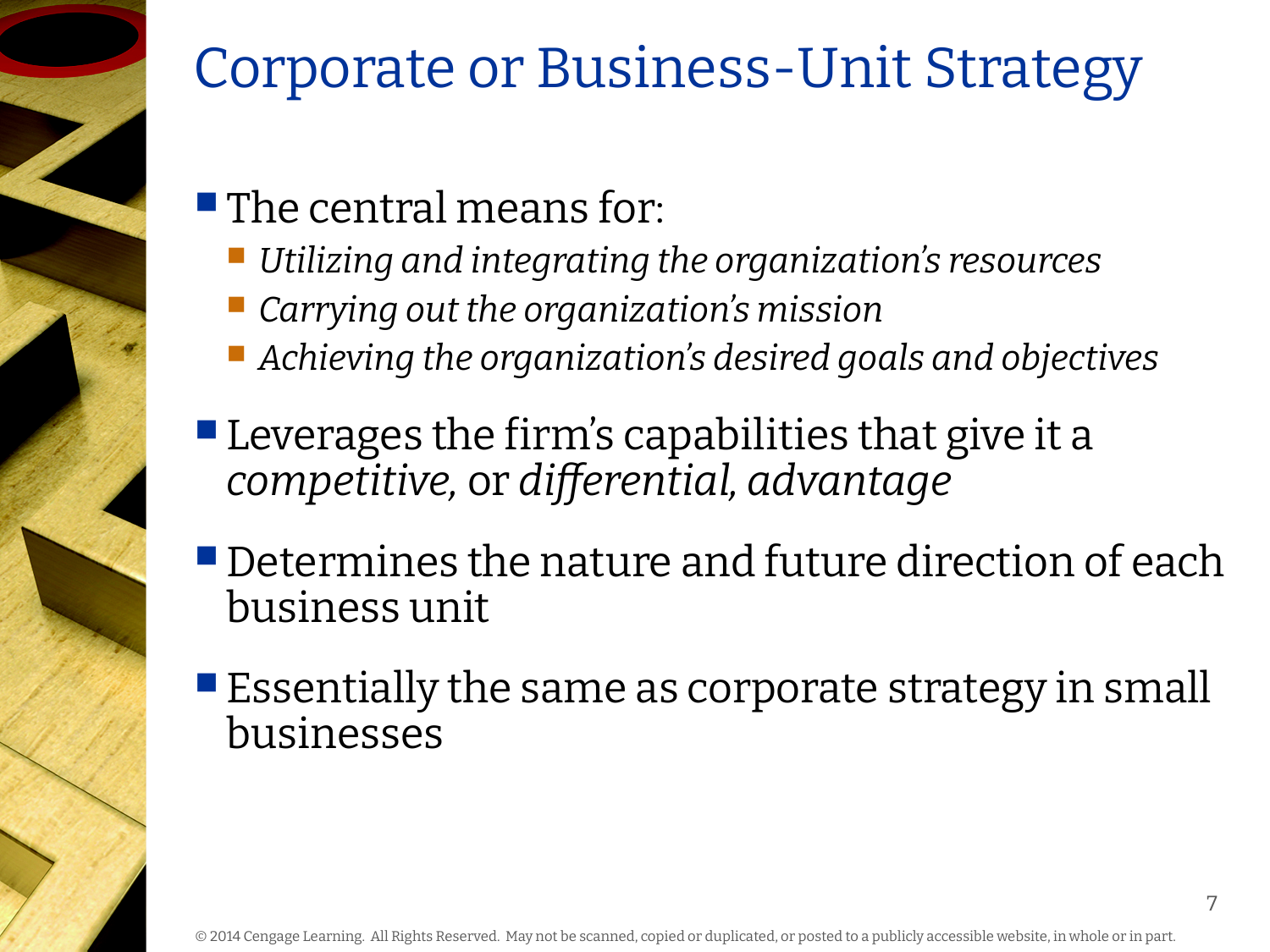

# Corporate or Business-Unit Strategy
The central means for:
Utilizing and integrating the organization’s resources
Carrying out the organization’s mission
Achieving the organization’s desired goals and objectives
Leverages the firm’s capabilities that give it a competitive, or differential, advantage
Determines the nature and future direction of each business unit
Essentially the same as corporate strategy in small businesses
7